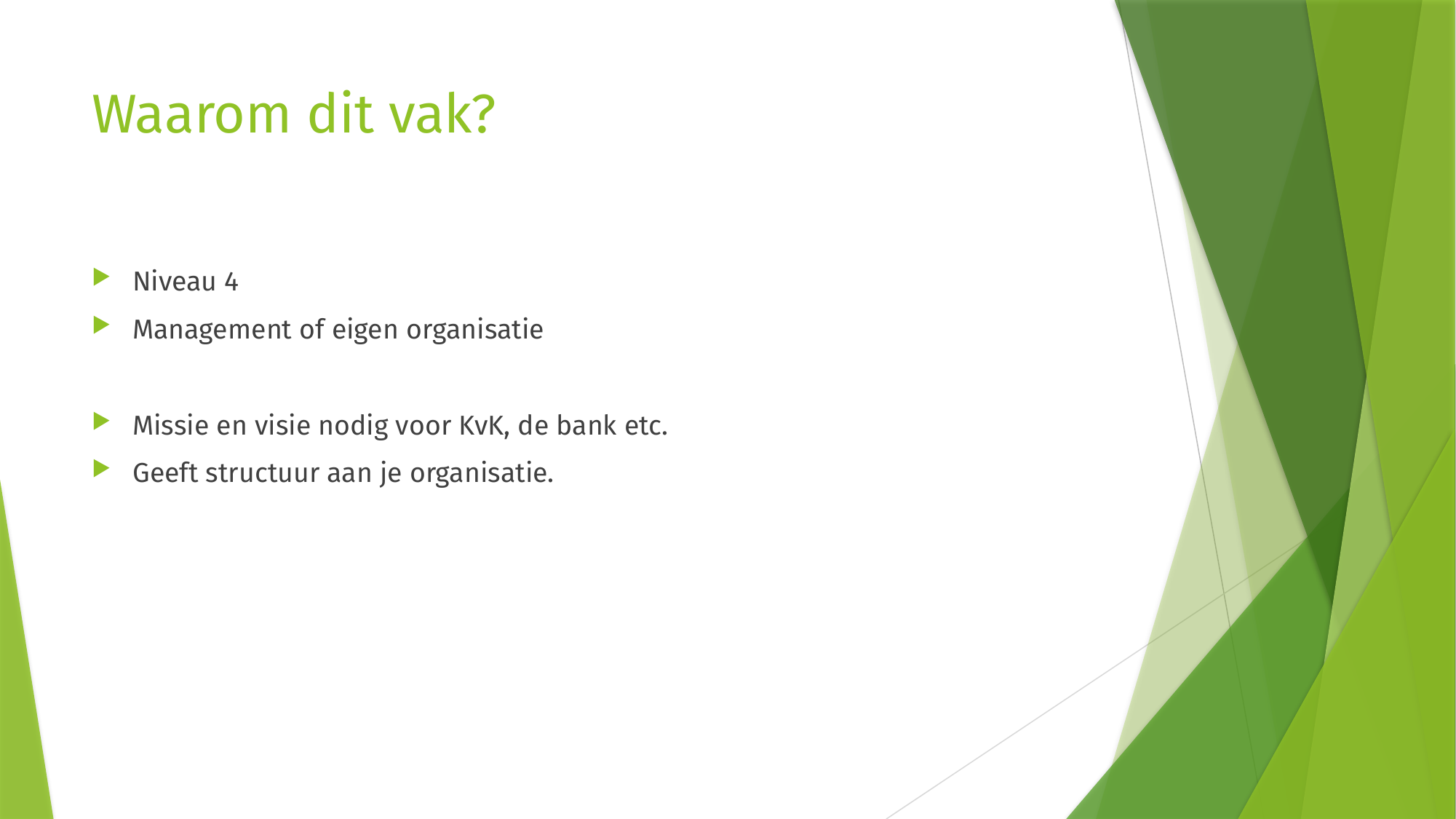

# Waarom dit vak?
Niveau 4
Management of eigen organisatie

Missie en visie nodig voor KvK, de bank etc.
Geeft structuur aan je organisatie.